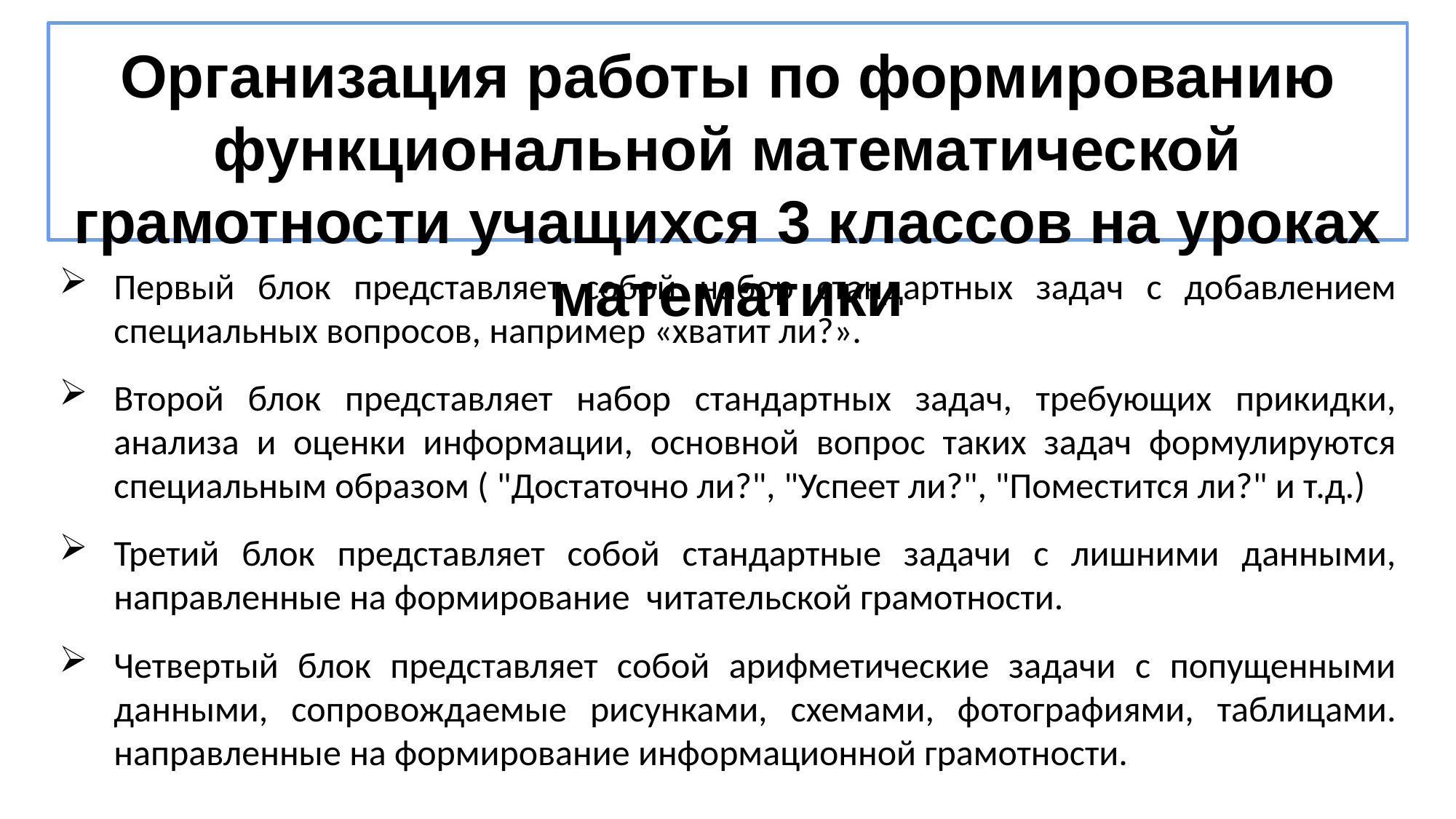

# Организация работы по формированию функциональной математической грамотности учащихся 3 классов на уроках математики
Первый блок представляет собой набор стандартных задач с добавлением специальных вопросов, например «хватит ли?».
Второй блок представляет набор стандартных задач, требующих прикидки, анализа и оценки информации, основной вопрос таких задач формулируются специальным образом ( "Достаточно ли?", "Успеет ли?", "Поместится ли?" и т.д.)
Третий блок представляет собой стандартные задачи с лишними данными, направленные на формирование  читательской грамотности.
Четвертый блок представляет собой арифметические задачи с попущенными данными, сопровождаемые рисунками, схемами, фотографиями, таблицами. направленные на формирование информационной грамотности.